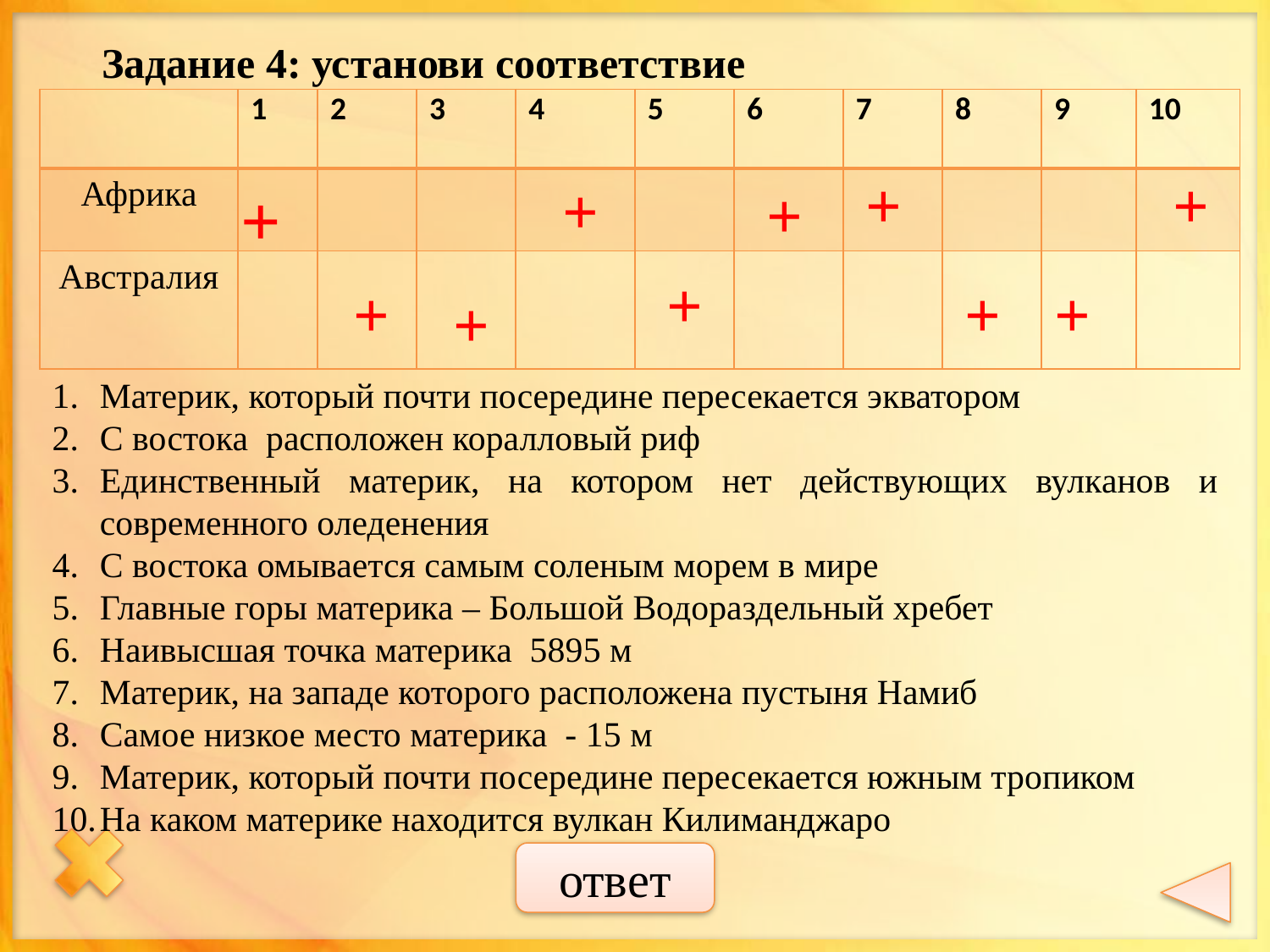

Задание 4: установи соответствие
|  | 1 | 2 | 3 | 4 | 5 | 6 | 7 | 8 | 9 | 10 |
| --- | --- | --- | --- | --- | --- | --- | --- | --- | --- | --- |
| Африка |  |  |  |  |  |  |  |  |  |  |
| Австралия |  |  |  |  |  |  |  |  |  |  |
+
+
+
+
+

+
+

+
+

+
Материк, который почти посередине пересекается экватором
С востока  расположен коралловый риф
Единственный материк, на котором нет действующих вулканов и современного оледенения
С востока омывается самым соленым морем в мире
Главные горы материка – Большой Водораздельный хребет
Наивысшая точка материка  5895 м
Материк, на западе которого расположена пустыня Намиб
Самое низкое место материка  - 15 м
Материк, который почти посередине пересекается южным тропиком
На каком материке находится вулкан Килиманджаро

ответ